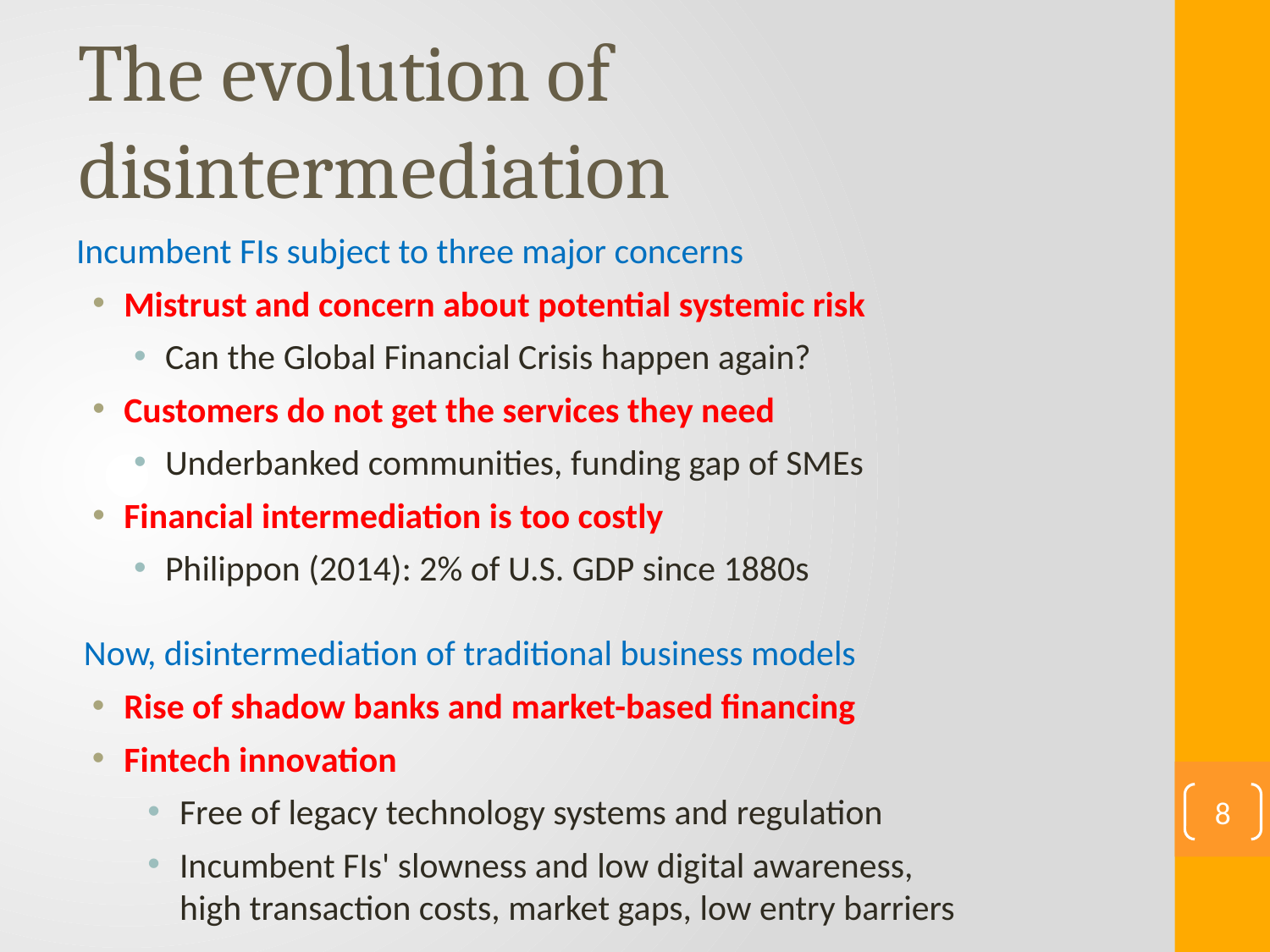

# The evolution of disintermediation
Incumbent FIs subject to three major concerns
Mistrust and concern about potential systemic risk
Can the Global Financial Crisis happen again?
Customers do not get the services they need
Underbanked communities, funding gap of SMEs
Financial intermediation is too costly
Philippon (2014): 2% of U.S. GDP since 1880s
Now, disintermediation of traditional business models
Rise of shadow banks and market-based financing
Fintech innovation
Free of legacy technology systems and regulation
Incumbent FIs' slowness and low digital awareness,
high transaction costs, market gaps, low entry barriers
8